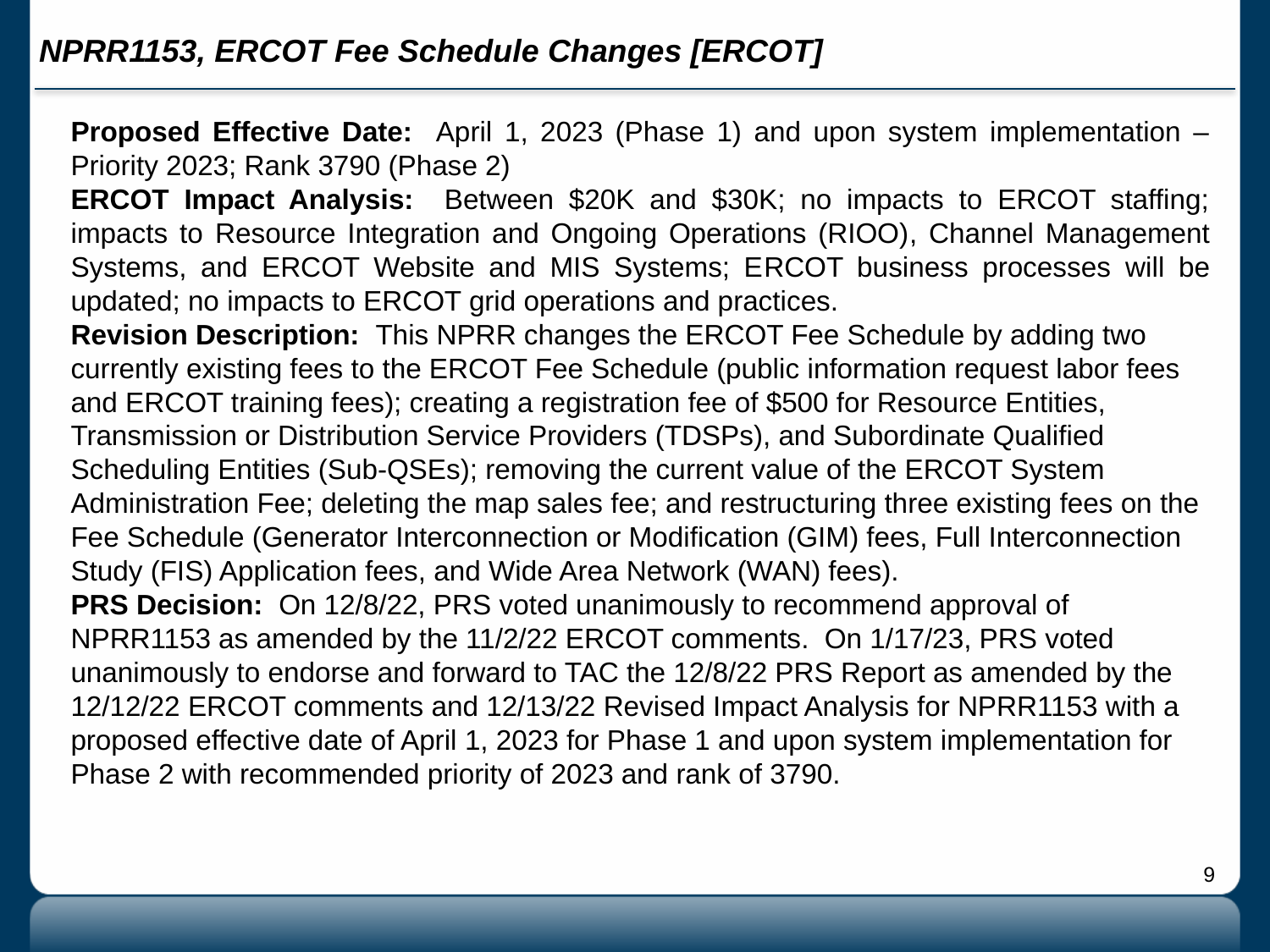

# NPRR1153, ERCOT Fee Schedule Changes [ERCOT]
Proposed Effective Date:  April 1, 2023 (Phase 1) and upon system implementation – Priority 2023; Rank 3790 (Phase 2)
ERCOT Impact Analysis:  Between $20K and $30K; no impacts to ERCOT staffing; impacts to Resource Integration and Ongoing Operations (RIOO), Channel Management Systems, and ERCOT Website and MIS Systems; ERCOT business processes will be updated; no impacts to ERCOT grid operations and practices.
Revision Description:  This NPRR changes the ERCOT Fee Schedule by adding two currently existing fees to the ERCOT Fee Schedule (public information request labor fees and ERCOT training fees); creating a registration fee of $500 for Resource Entities, Transmission or Distribution Service Providers (TDSPs), and Subordinate Qualified Scheduling Entities (Sub-QSEs); removing the current value of the ERCOT System Administration Fee; deleting the map sales fee; and restructuring three existing fees on the Fee Schedule (Generator Interconnection or Modification (GIM) fees, Full Interconnection Study (FIS) Application fees, and Wide Area Network (WAN) fees).
PRS Decision:  On 12/8/22, PRS voted unanimously to recommend approval of NPRR1153 as amended by the 11/2/22 ERCOT comments.  On 1/17/23, PRS voted unanimously to endorse and forward to TAC the 12/8/22 PRS Report as amended by the 12/12/22 ERCOT comments and 12/13/22 Revised Impact Analysis for NPRR1153 with a proposed effective date of April 1, 2023 for Phase 1 and upon system implementation for Phase 2 with recommended priority of 2023 and rank of 3790.